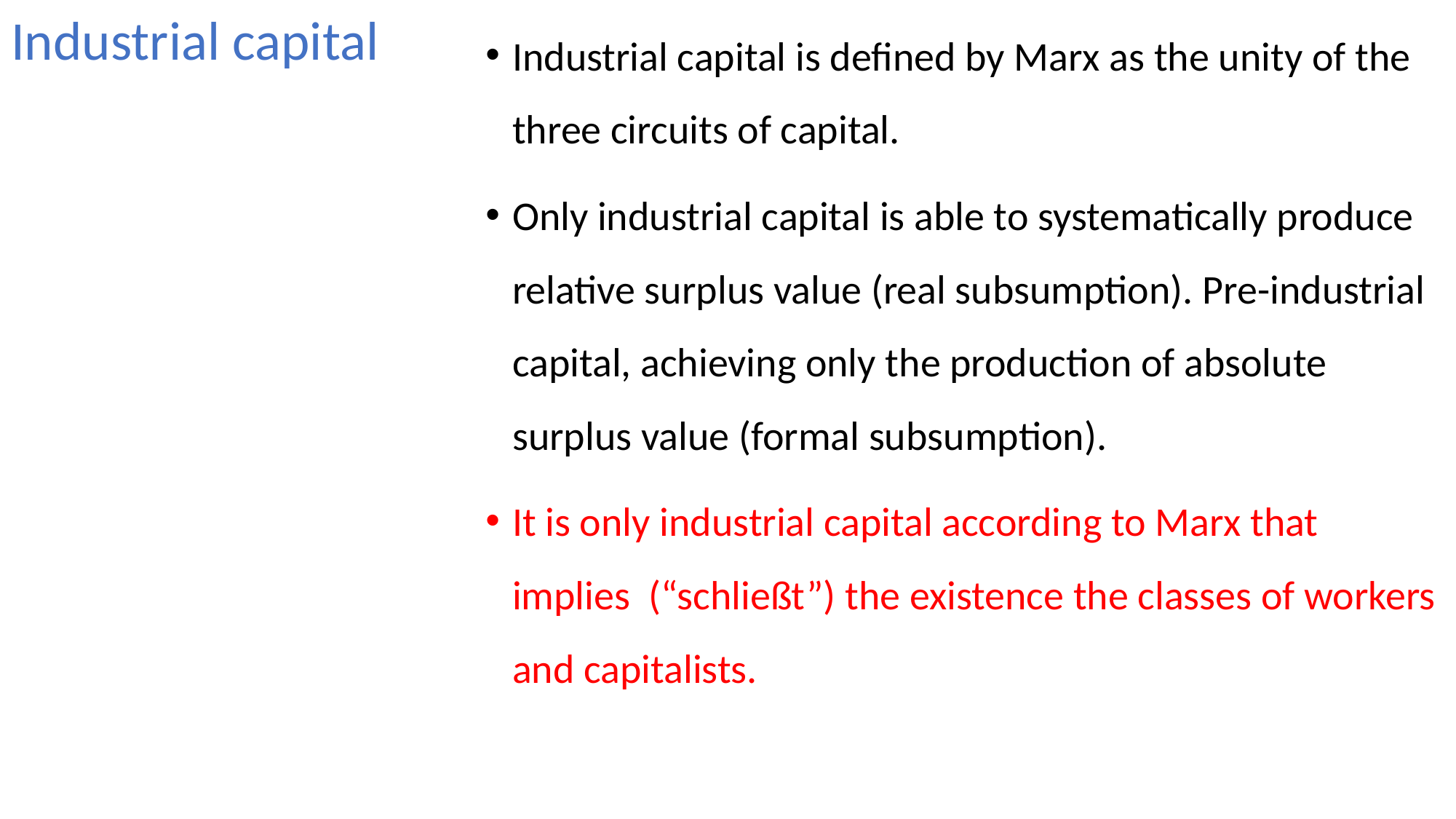

# Industrial capital
Industrial capital is defined by Marx as the unity of the three circuits of capital.
Only industrial capital is able to systematically produce relative surplus value (real subsumption). Pre-industrial capital, achieving only the production of absolute surplus value (formal subsumption).
It is only industrial capital according to Marx that implies  (“schließt”) the existence the classes of workers and capitalists.